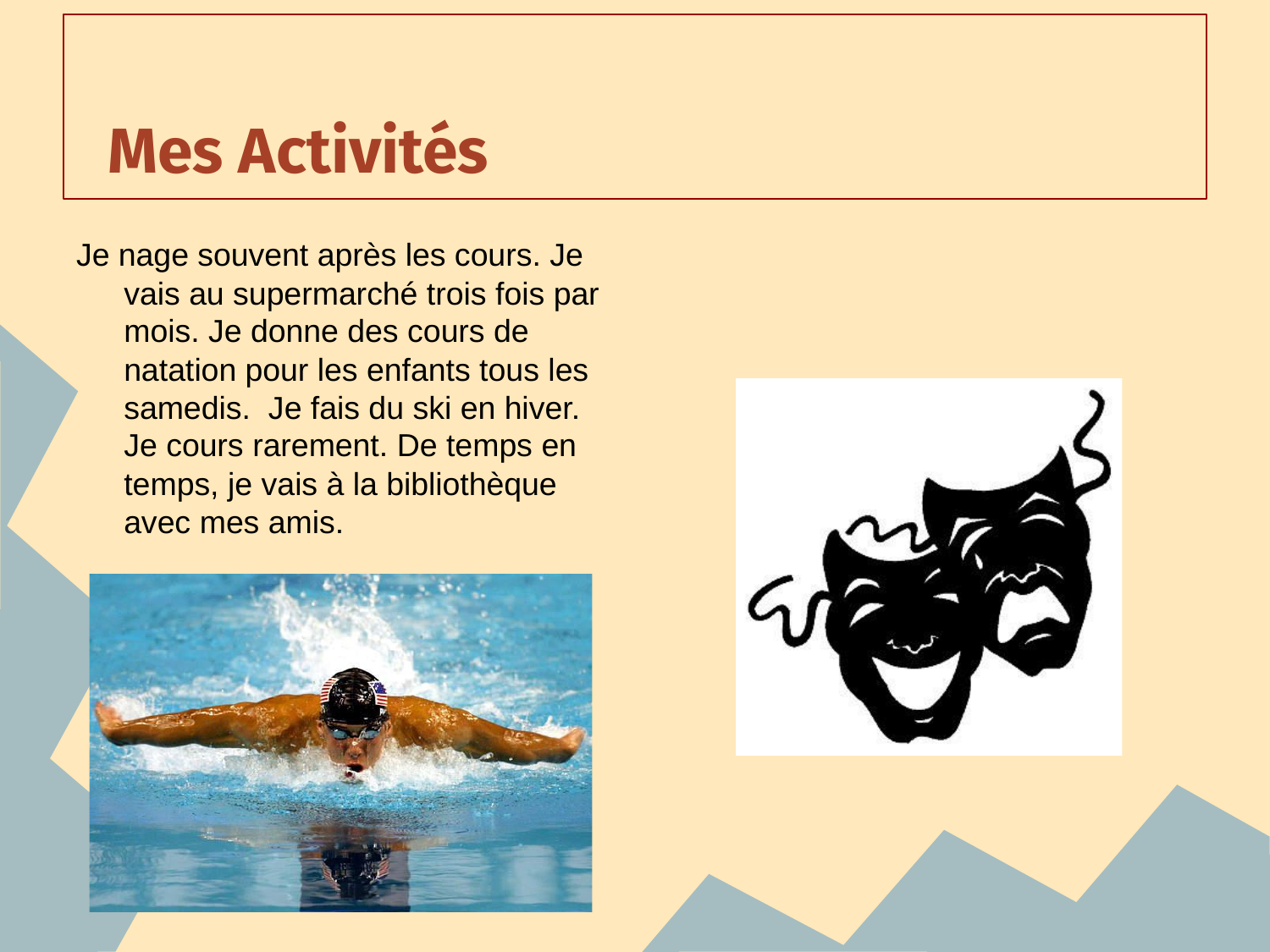

# Mes Activités
Je nage souvent après les cours. Je vais au supermarché trois fois par mois. Je donne des cours de natation pour les enfants tous les samedis.  Je fais du ski en hiver. Je cours rarement. De temps en temps, je vais à la bibliothèque avec mes amis.